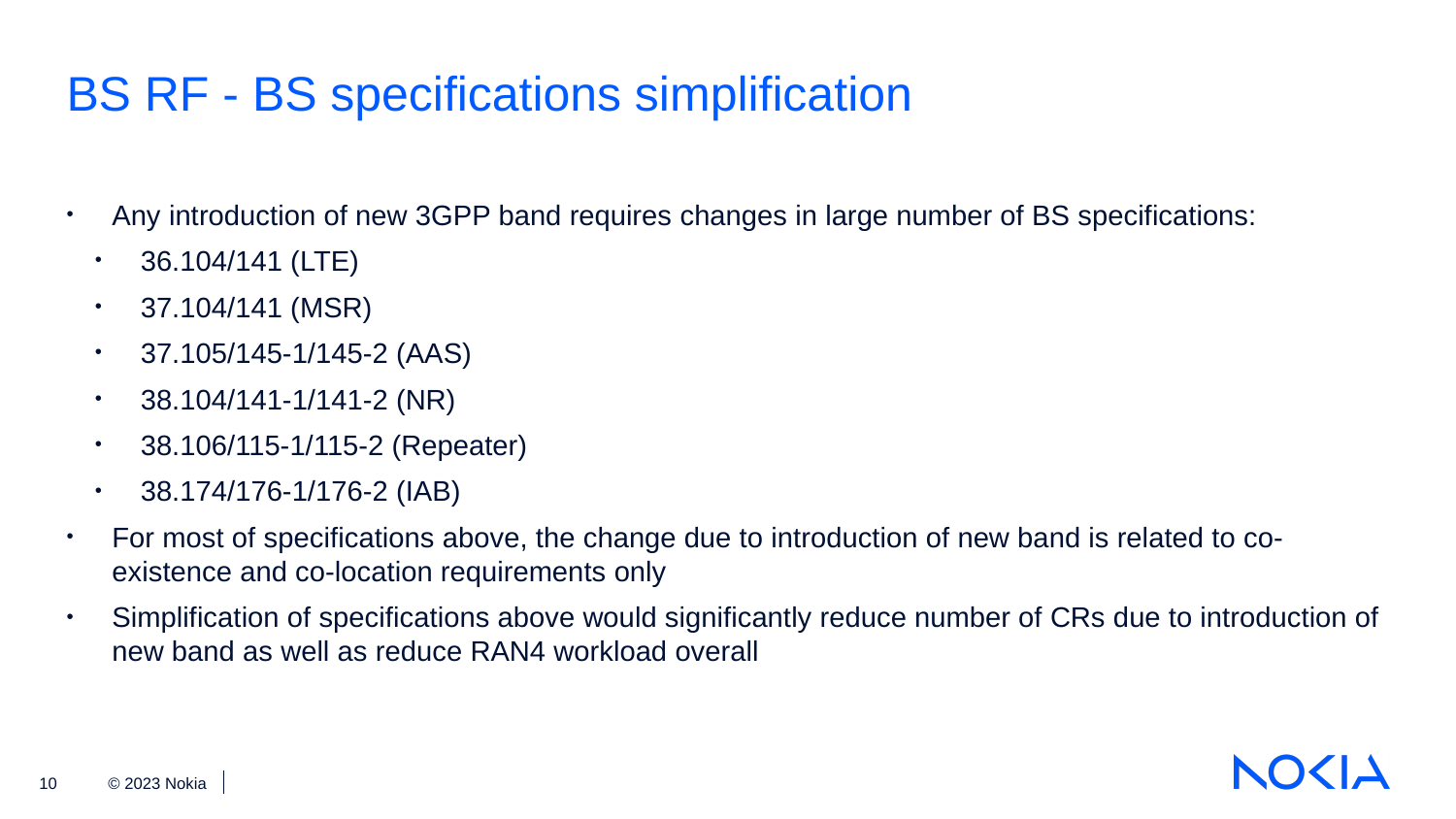

BS RF - BS specifications simplification
Any introduction of new 3GPP band requires changes in large number of BS specifications:
36.104/141 (LTE)
37.104/141 (MSR)
37.105/145-1/145-2 (AAS)
38.104/141-1/141-2 (NR)
38.106/115-1/115-2 (Repeater)
38.174/176-1/176-2 (IAB)
For most of specifications above, the change due to introduction of new band is related to co-existence and co-location requirements only
Simplification of specifications above would significantly reduce number of CRs due to introduction of new band as well as reduce RAN4 workload overall